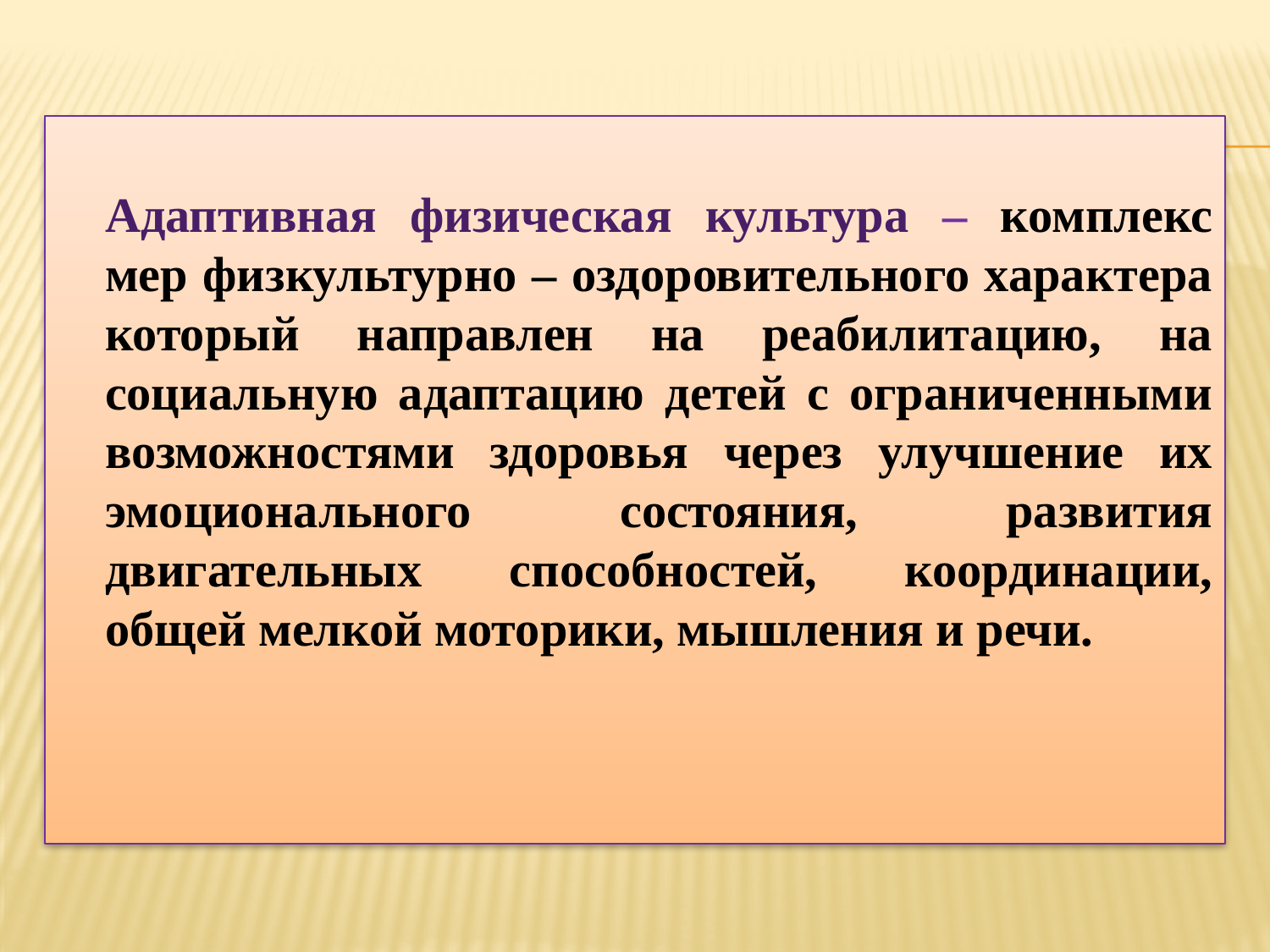

Адаптивная физическая культура – комплекс мер физкультурно – оздоровительного характера который направлен на реабилитацию, на социальную адаптацию детей с ограниченными возможностями здоровья через улучшение их эмоционального состояния, развития двигательных способностей, координации, общей мелкой моторики, мышления и речи.